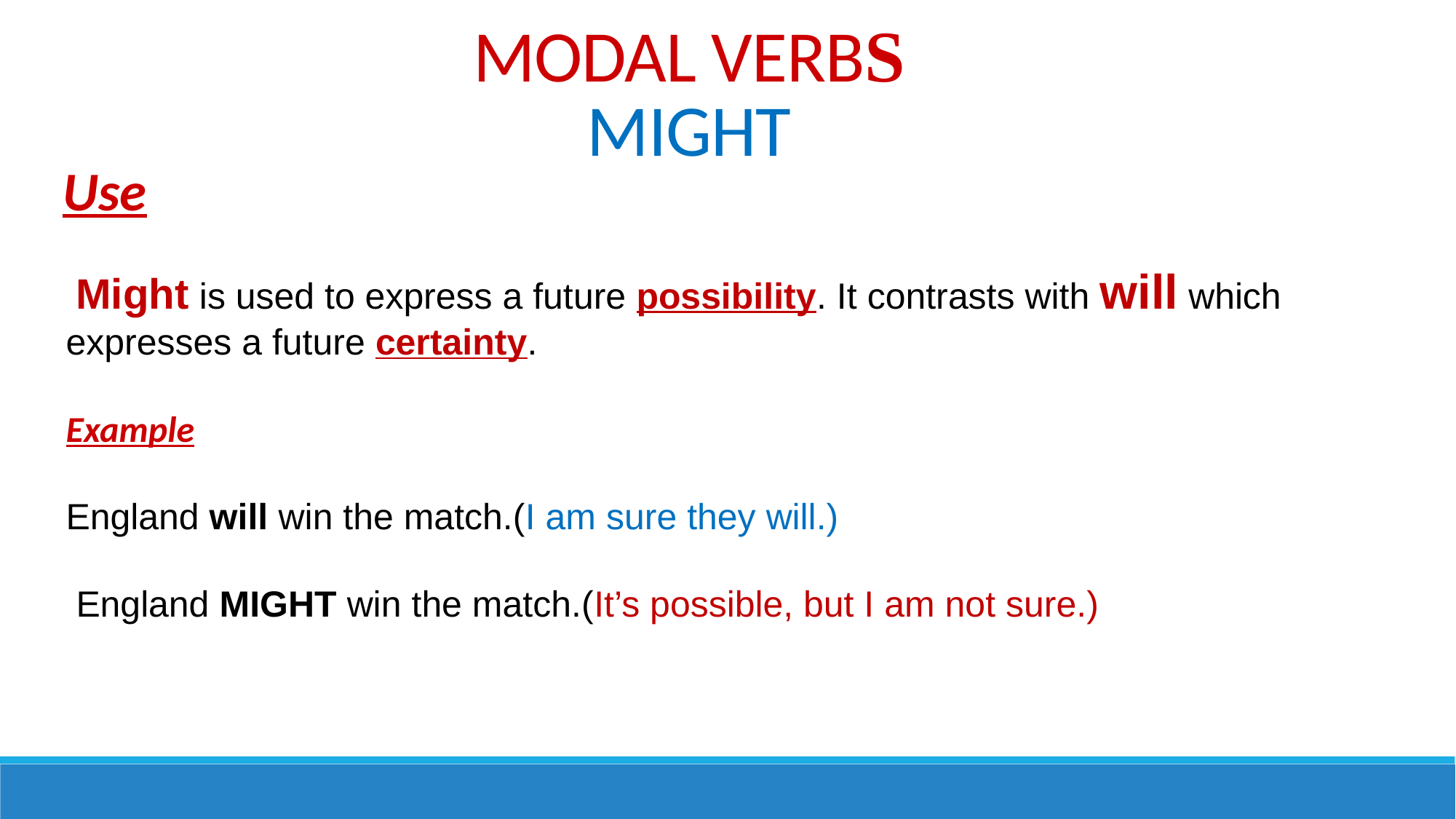

MODAL VERBS
MIGHT
  Use

 Might is used to express a future possibility. It contrasts with will which expresses a future certainty.

Example

England will win the match.(I am sure they will.)

 England MIGHT win the match.(It’s possible, but I am not sure.)